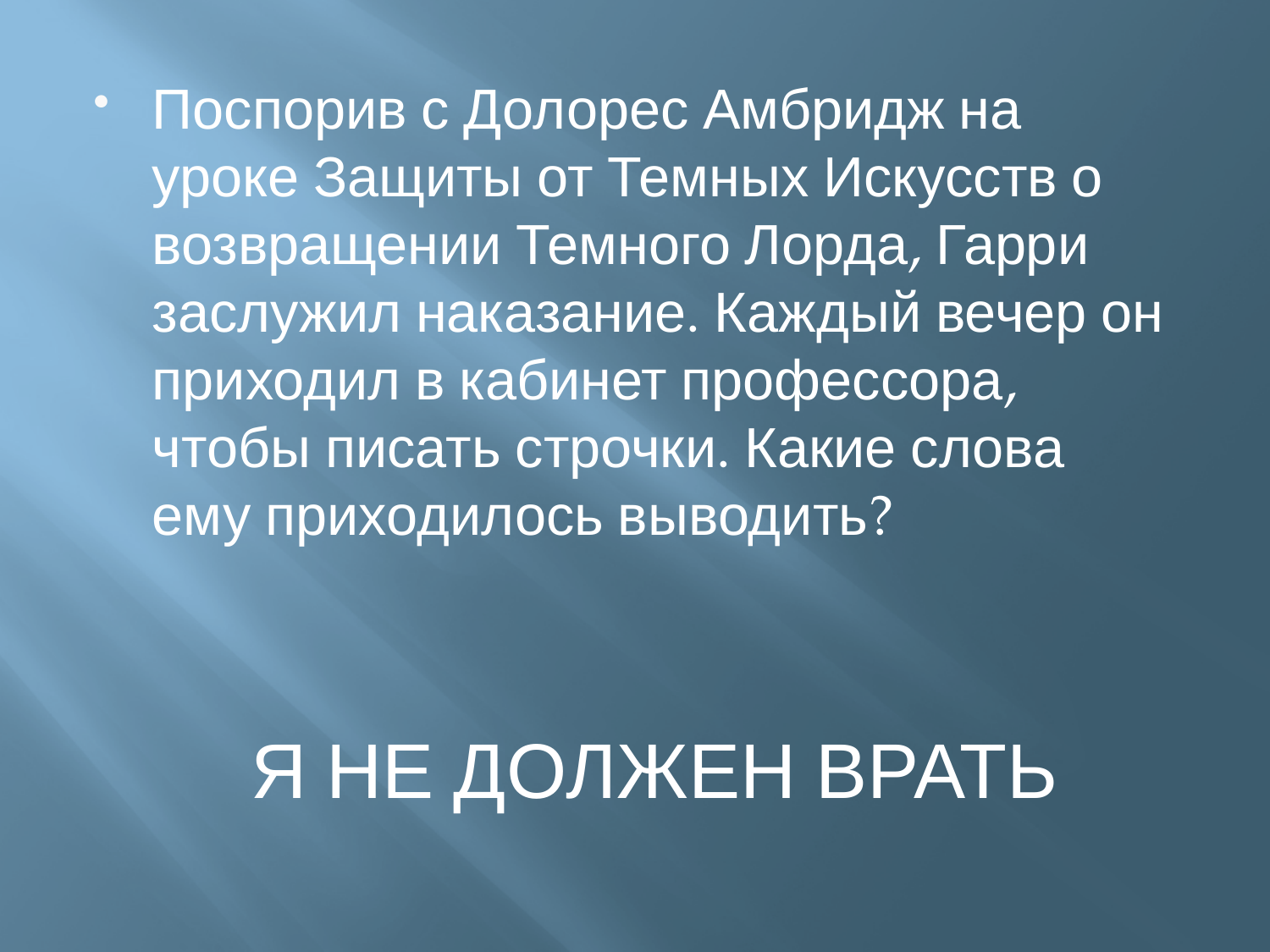

#
Поспорив с Долорес Амбридж на уроке Защиты от Темных Искусств о возвращении Темного Лорда, Гарри заслужил наказание. Каждый вечер он приходил в кабинет профессора, чтобы писать строчки. Какие слова ему приходилось выводить?

        Я НЕ ДОЛЖЕН ВРАТЬ